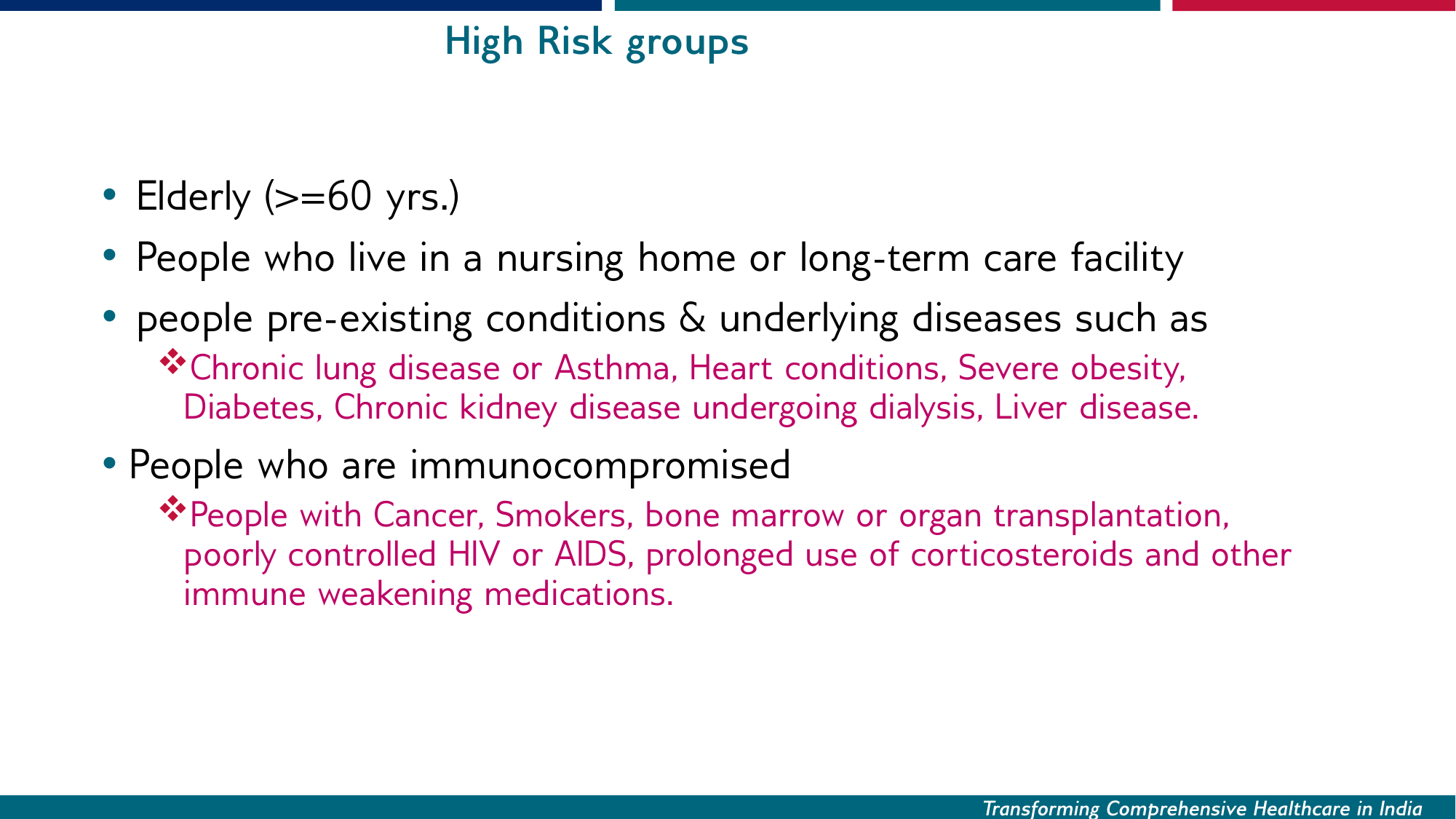

# High Risk groups
Elderly (>=60 yrs.)
People who live in a nursing home or long-term care facility
people pre-existing conditions & underlying diseases such as
Chronic lung disease or Asthma, Heart conditions, Severe obesity, Diabetes, Chronic kidney disease undergoing dialysis, Liver disease.
People who are immunocompromised
People with Cancer, Smokers, bone marrow or organ transplantation, poorly controlled HIV or AIDS, prolonged use of corticosteroids and other immune weakening medications.